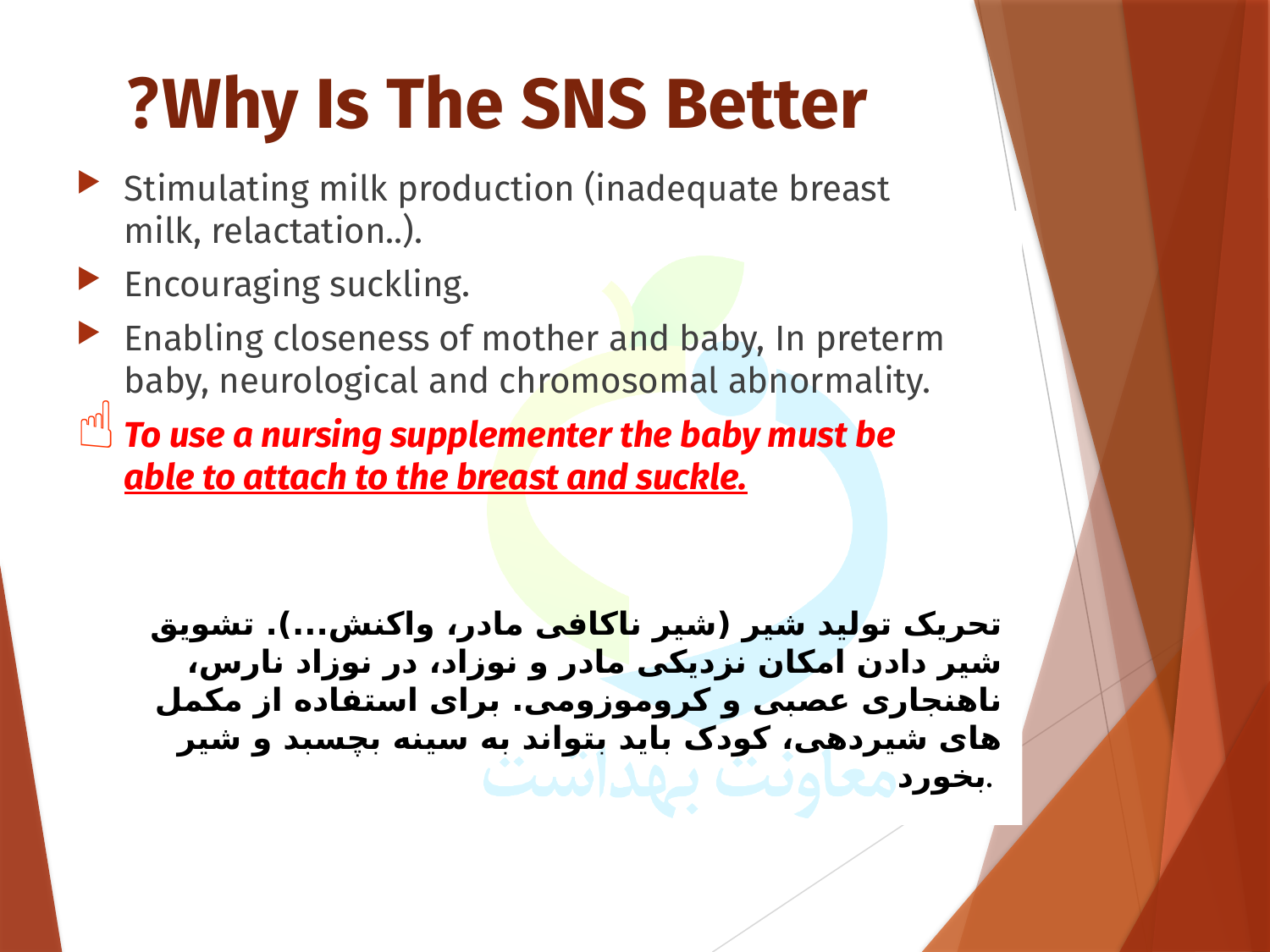

Why Is The SNS Better?
Stimulating milk production (inadequate breast milk, relactation..).
Encouraging suckling.
Enabling closeness of mother and baby, In preterm baby, neurological and chromosomal abnormality.
To use a nursing supplementer the baby must be able to attach to the breast and suckle.
تحریک تولید شیر (شیر ناکافی مادر، واکنش...). تشویق شیر دادن امکان نزدیکی مادر و نوزاد، در نوزاد نارس، ناهنجاری عصبی و کروموزومی. برای استفاده از مکمل های شیردهی، کودک باید بتواند به سینه بچسبد و شیر بخورد.